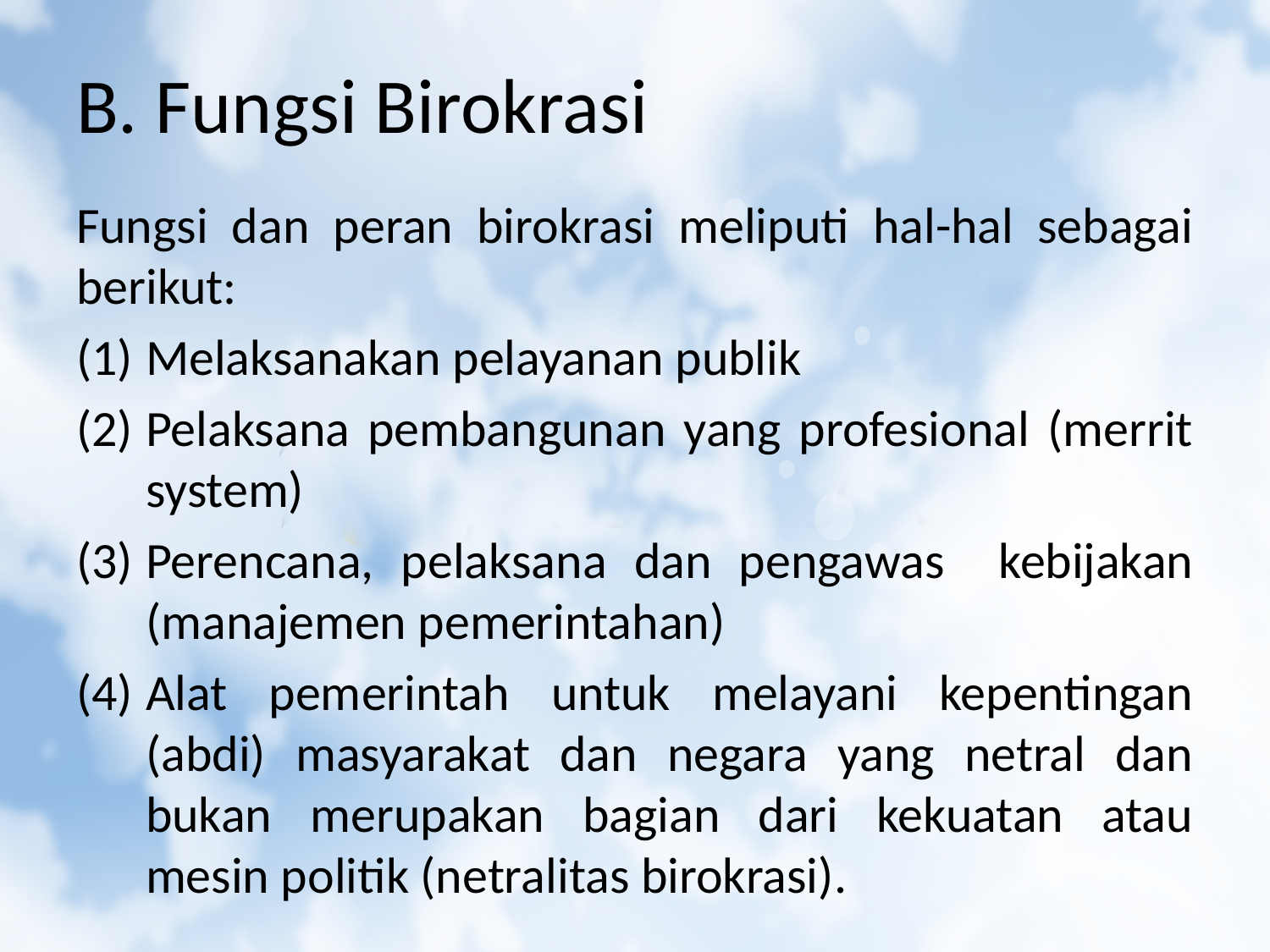

# B. Fungsi Birokrasi
Fungsi dan peran birokrasi meliputi hal-hal sebagai berikut:
Melaksanakan pelayanan publik
Pelaksana pembangunan yang profesional (merrit system)
Perencana, pelaksana dan pengawas  kebijakan (manajemen pemerintahan)
Alat pemerintah untuk melayani kepentingan (abdi) masyarakat dan negara yang netral dan bukan merupakan bagian dari kekuatan atau mesin politik (netralitas birokrasi).